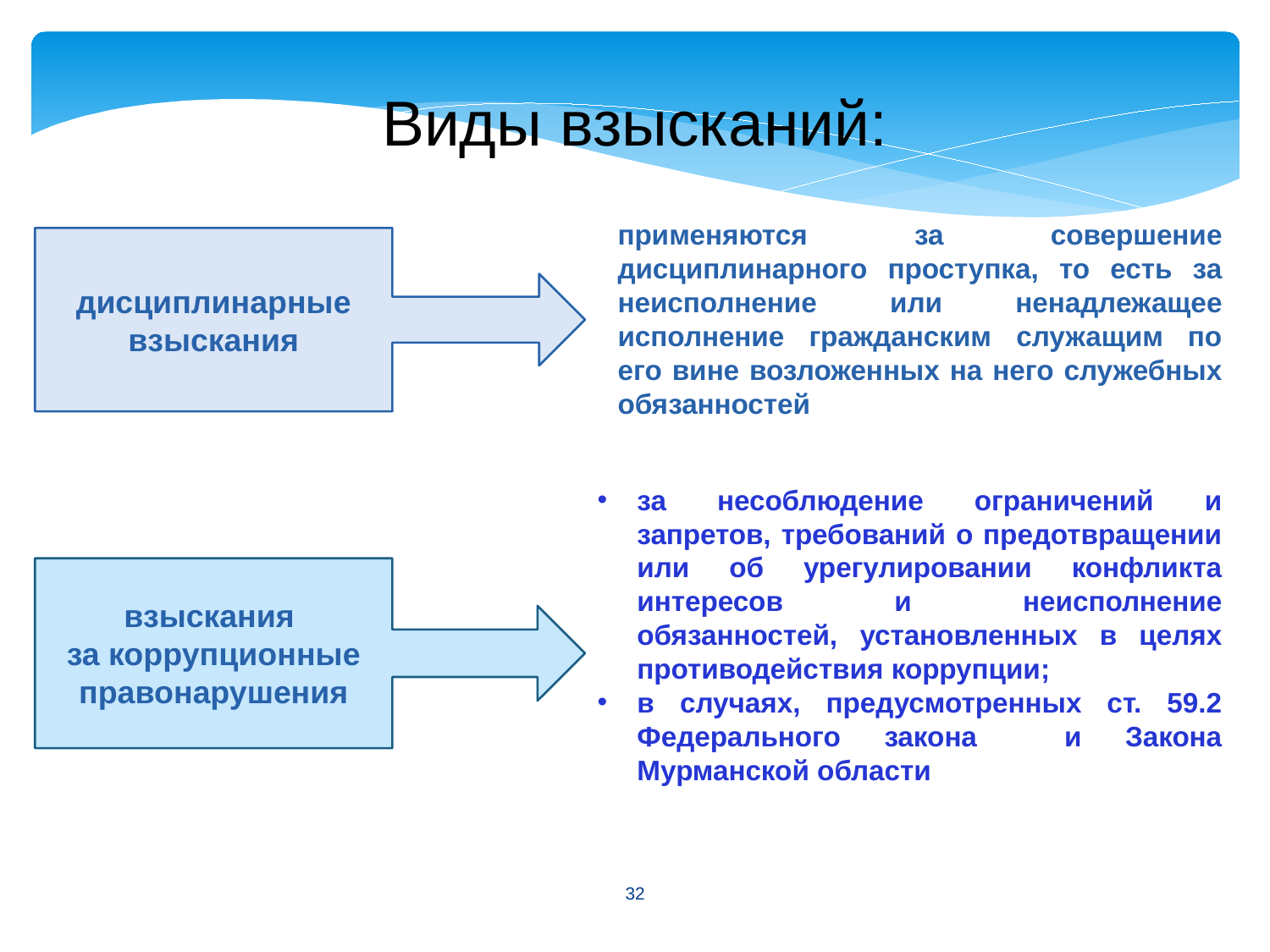

Виды взысканий:
применяются за совершение дисциплинарного проступка, то есть за неисполнение или ненадлежащее исполнение гражданским служащим по его вине возложенных на него служебных обязанностей
дисциплинарные взыскания
за несоблюдение ограничений и запретов, требований о предотвращении или об урегулировании конфликта интересов и неисполнение обязанностей, установленных в целях противодействия коррупции;
в случаях, предусмотренных ст. 59.2 Федерального закона  и Закона Мурманской области
взыскания
за коррупционные правонарушения
32